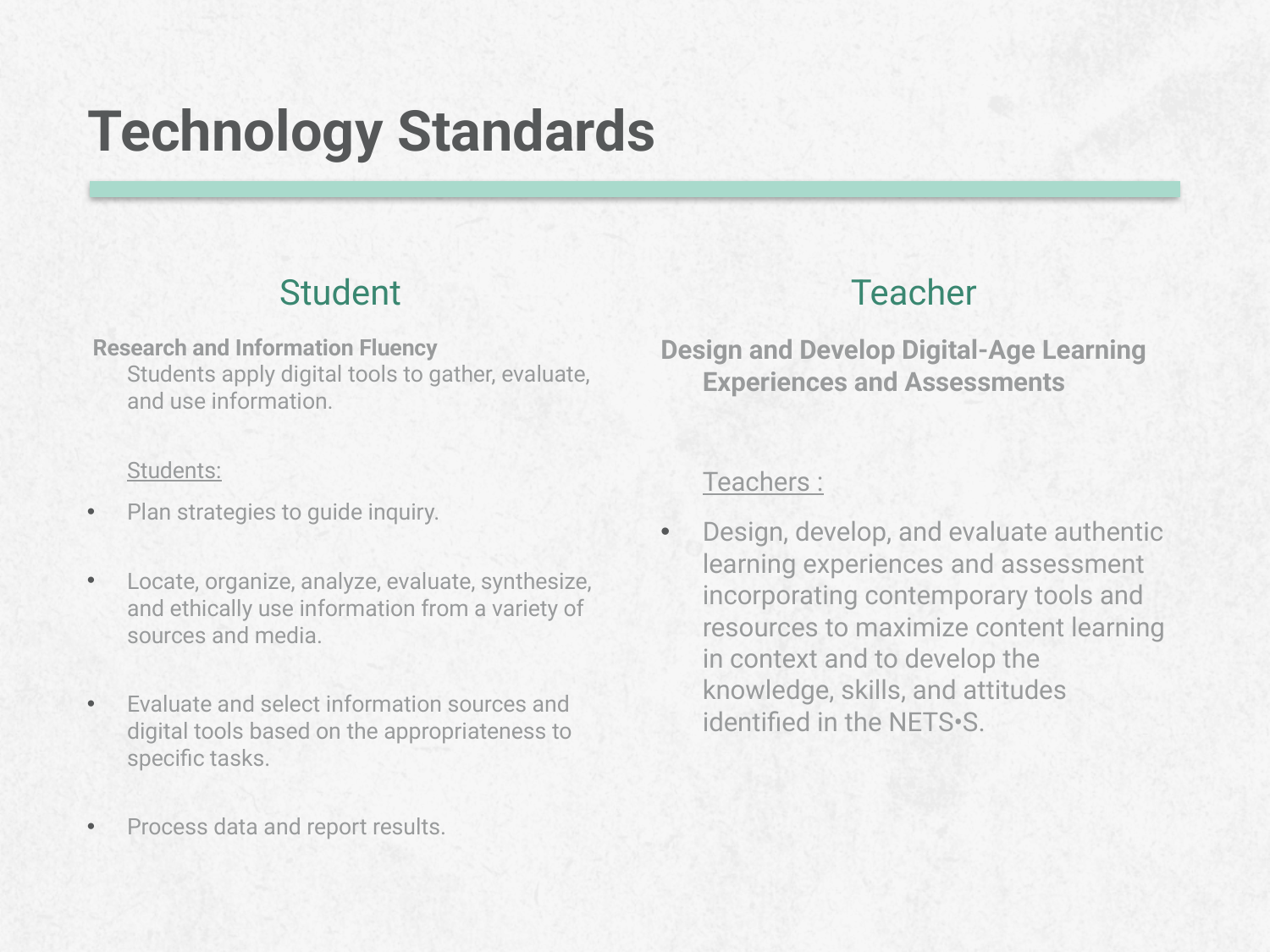

# Technology Standards
Student
Teacher
 Research and Information Fluency  
Students apply digital tools to gather, evaluate, and use information.
Students:
Plan strategies to guide inquiry.
Locate, organize, analyze, evaluate, synthesize, and ethically use information from a variety of sources and media.
Evaluate and select information sources and digital tools based on the appropriateness to specific tasks.
Process data and report results.
Design and Develop Digital-Age Learning Experiences and Assessments

	Teachers :
Design, develop, and evaluate authentic learning experiences and assessment incorporating contemporary tools and resources to maximize content learning in context and to develop the knowledge, skills, and attitudes identified in the NETS•S.